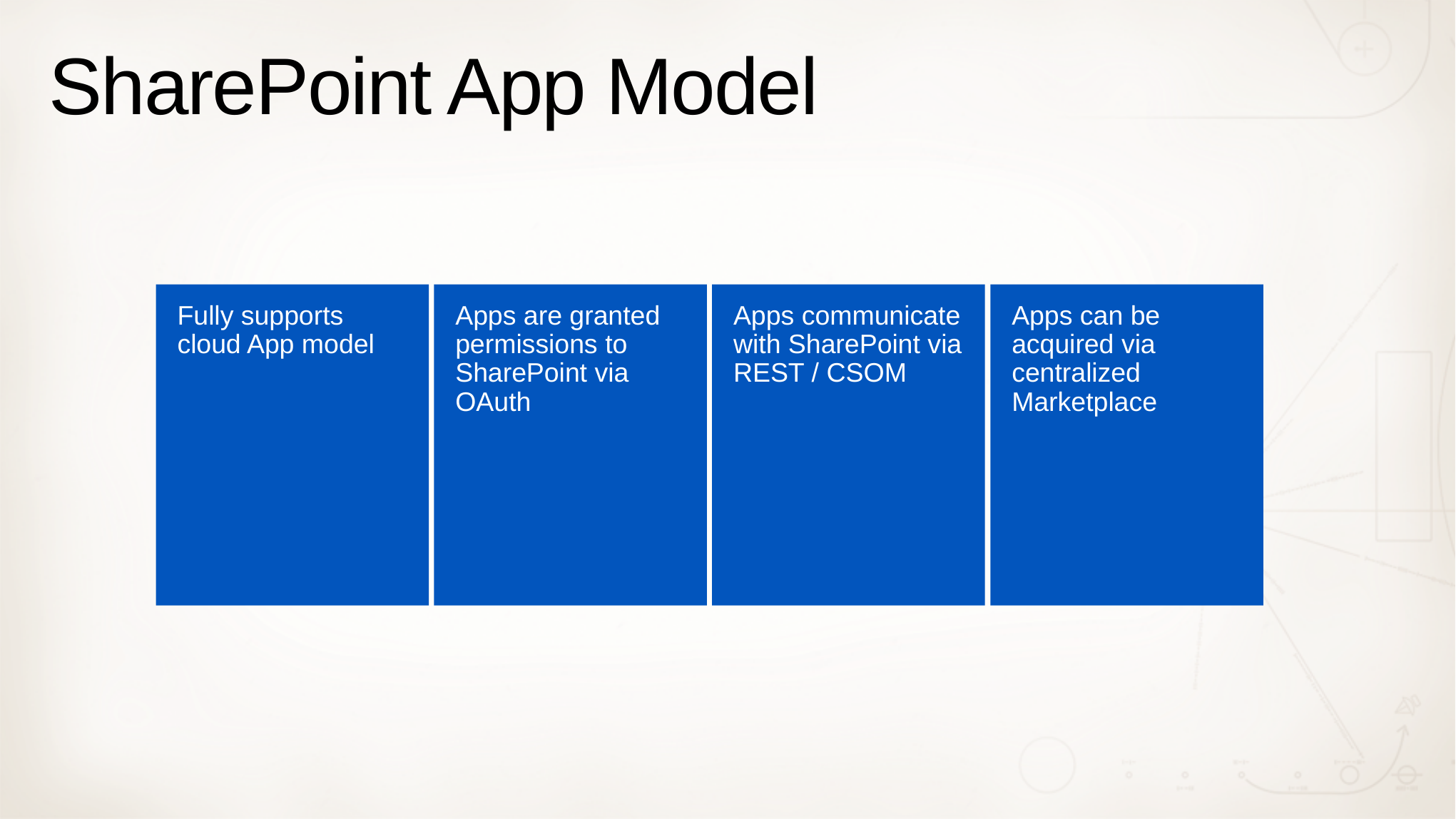

# SharePoint App Model
Fully supports cloud App model
Apps are granted permissions to SharePoint via OAuth
Apps communicate with SharePoint via REST / CSOM
Apps can be acquired via centralized Marketplace